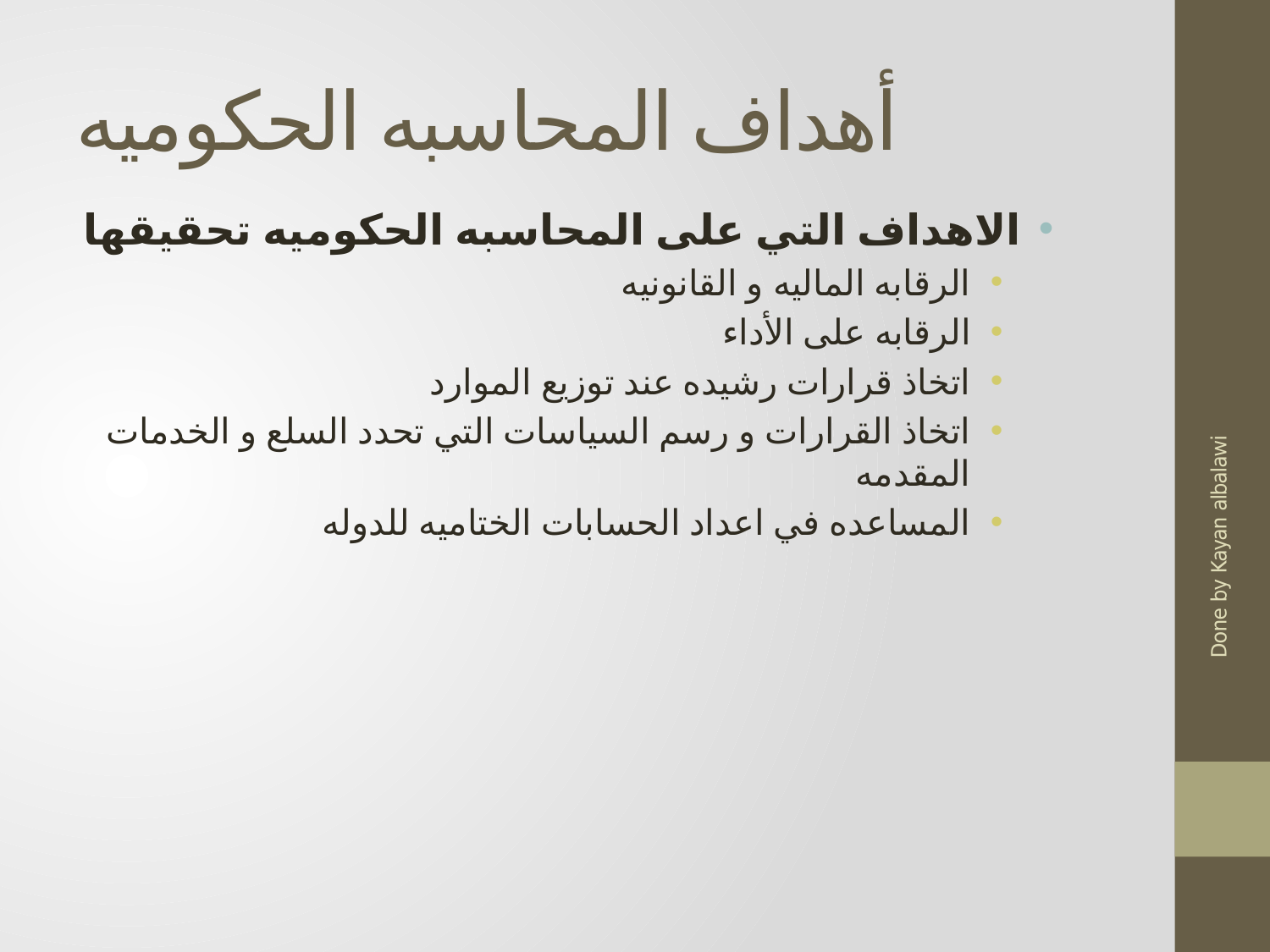

# أهداف المحاسبه الحكوميه
الاهداف التي على المحاسبه الحكوميه تحقيقها
الرقابه الماليه و القانونيه
الرقابه على الأداء
اتخاذ قرارات رشيده عند توزيع الموارد
اتخاذ القرارات و رسم السياسات التي تحدد السلع و الخدمات المقدمه
المساعده في اعداد الحسابات الختاميه للدوله
Done by Kayan albalawi